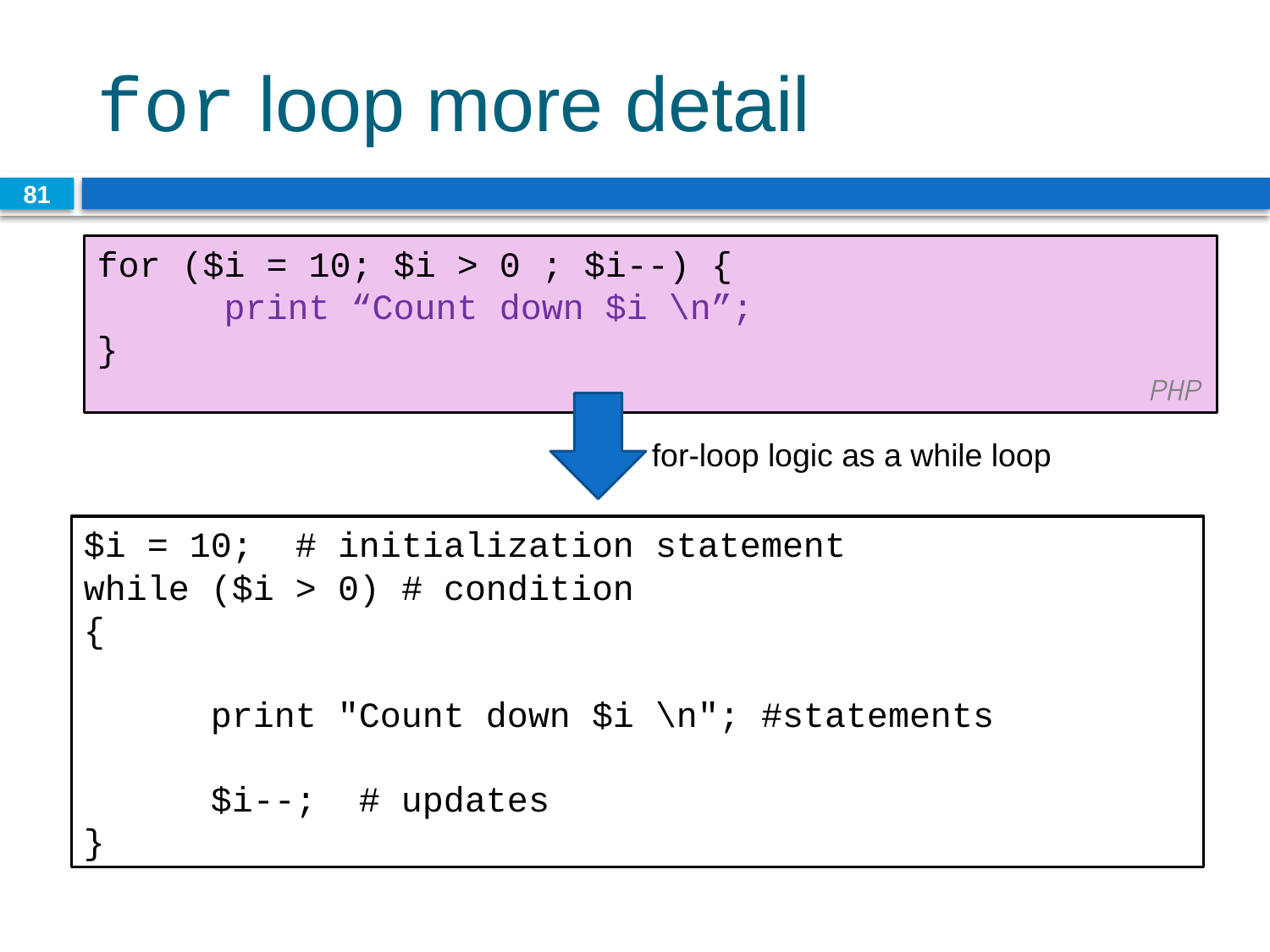

# for loop more detail
81
for ($i = 10; $i > 0 ; $i--) {
	print “Count down $i \n”;
}							        		  						  PHP

for-loop logic as a while loop
$i = 10;  # initialization statement
while ($i > 0) # condition
{

	print "Count down $i \n"; #statements

	$i--;  # updates
}